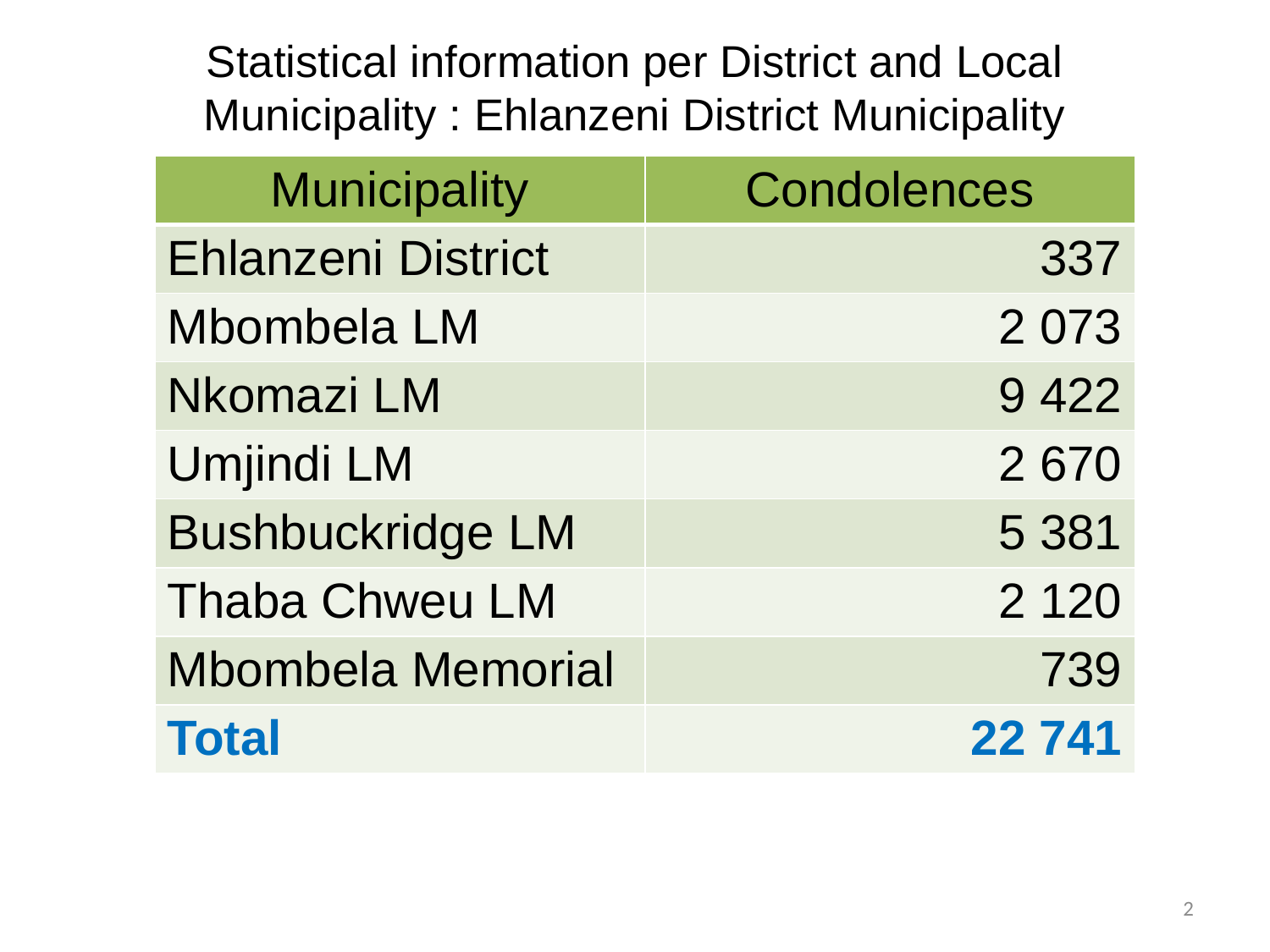

# Statistical information per District and Local Municipality : Ehlanzeni District Municipality
| Municipality | Condolences |
| --- | --- |
| Ehlanzeni District | 337 |
| Mbombela LM | 2 073 |
| Nkomazi LM | 9 422 |
| Umjindi LM | 2 670 |
| Bushbuckridge LM | 5 381 |
| Thaba Chweu LM | 2 120 |
| Mbombela Memorial | 739 |
| Total | 22 741 |
2